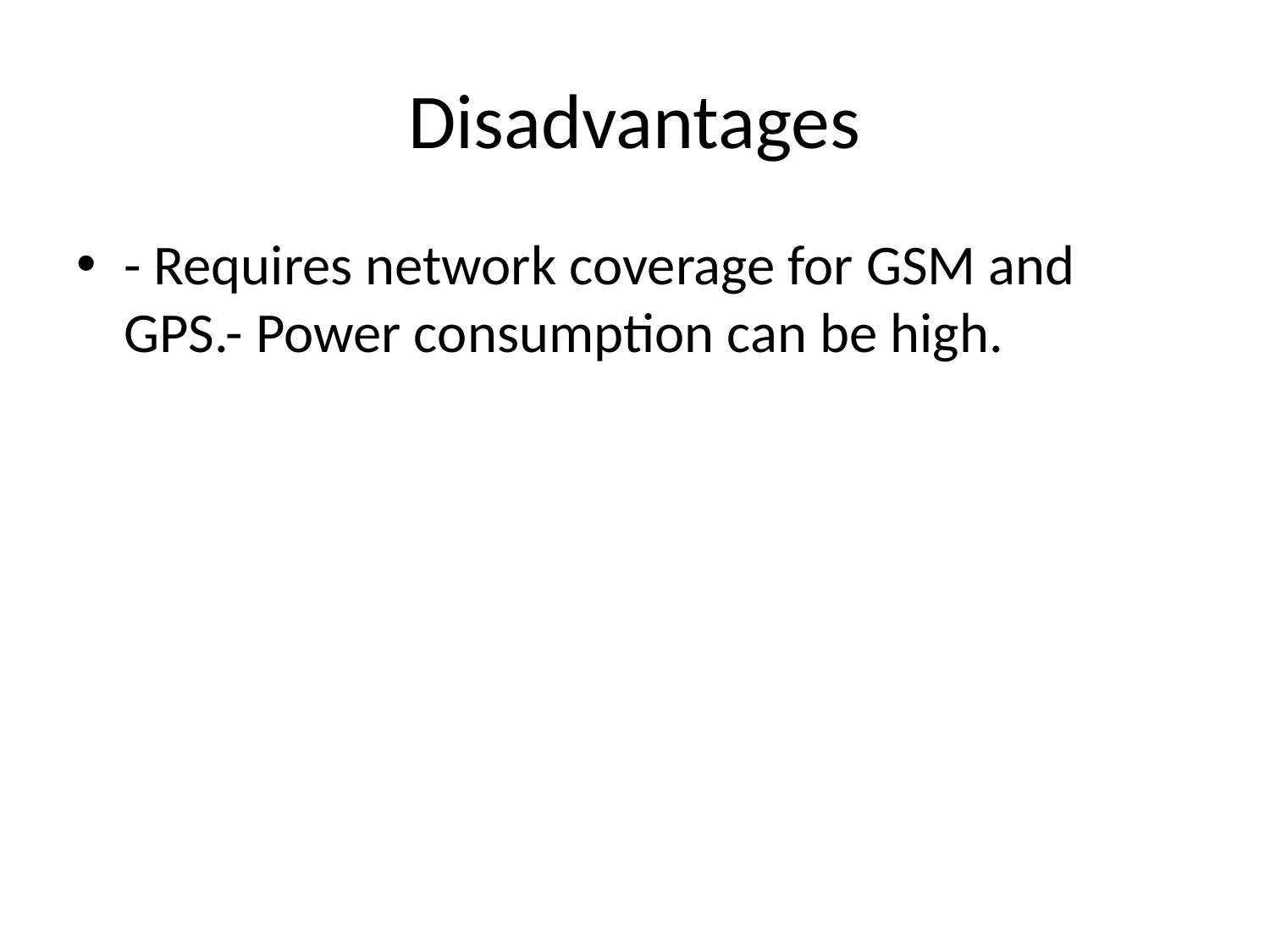

# Disadvantages
- Requires network coverage for GSM and GPS.- Power consumption can be high.